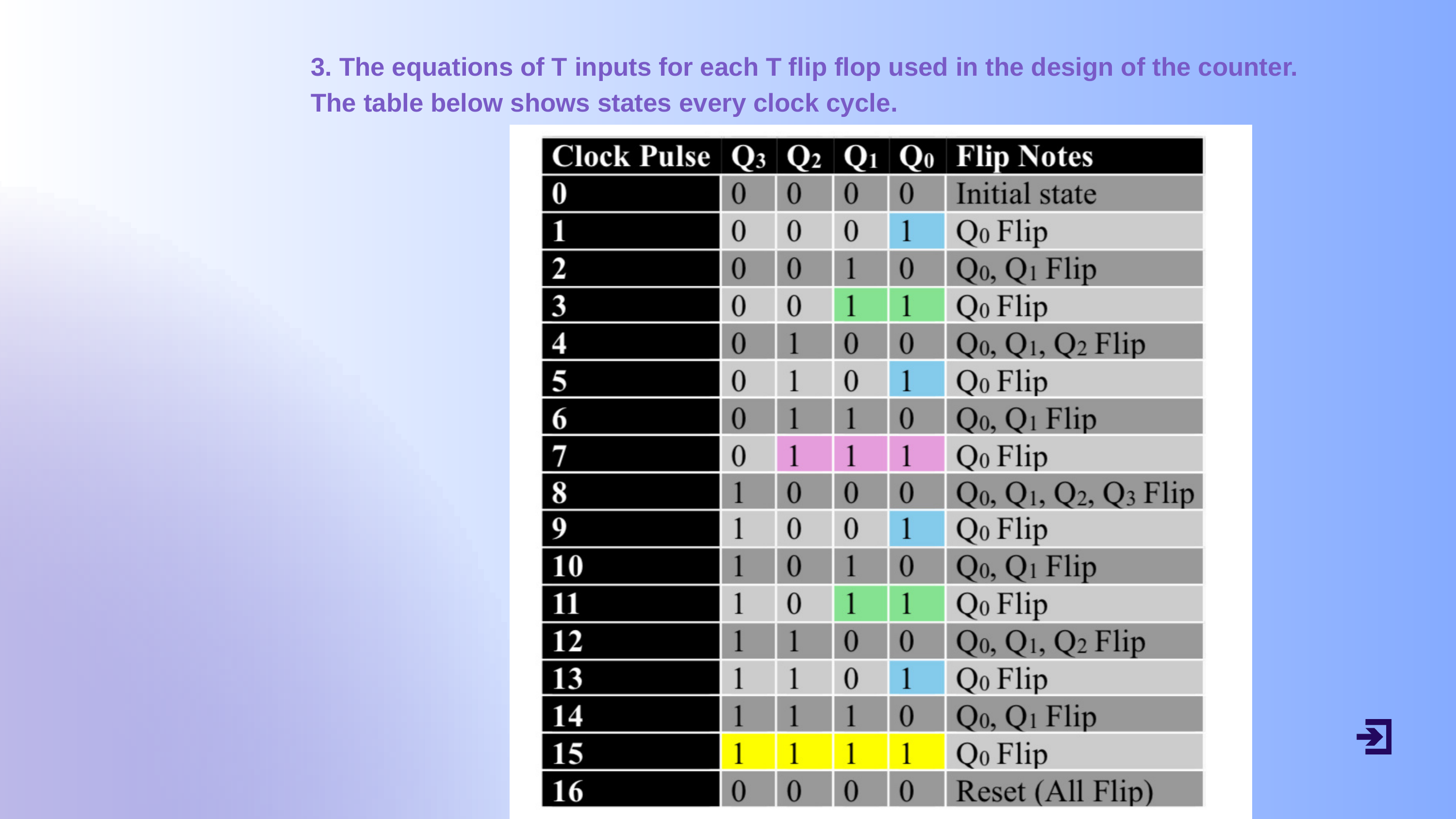

3. The equations of T inputs for each T flip flop used in the design of the counter.
The table below shows states every clock cycle.